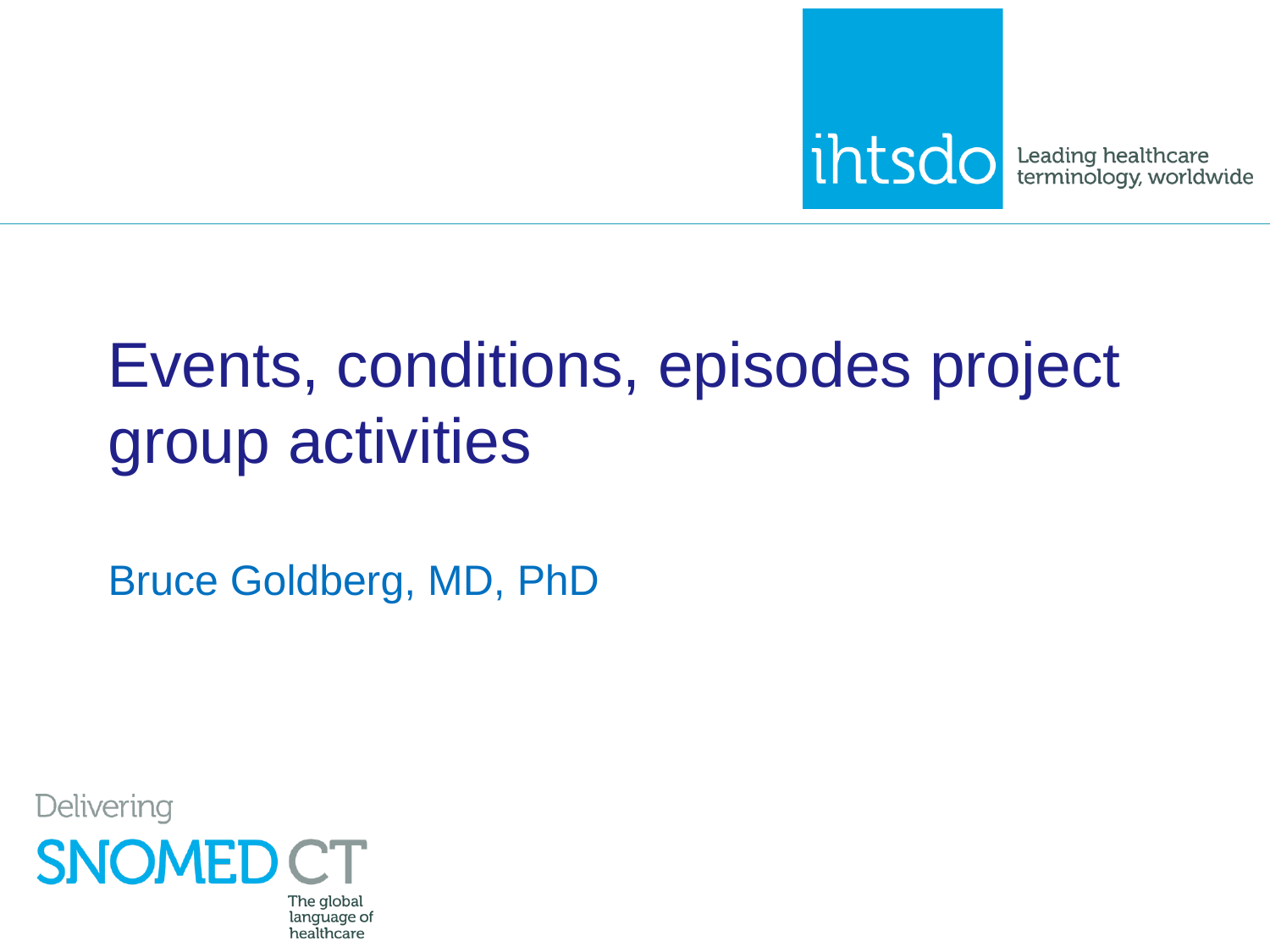

# Events, conditions, episodes project group activities
Bruce Goldberg, MD, PhD